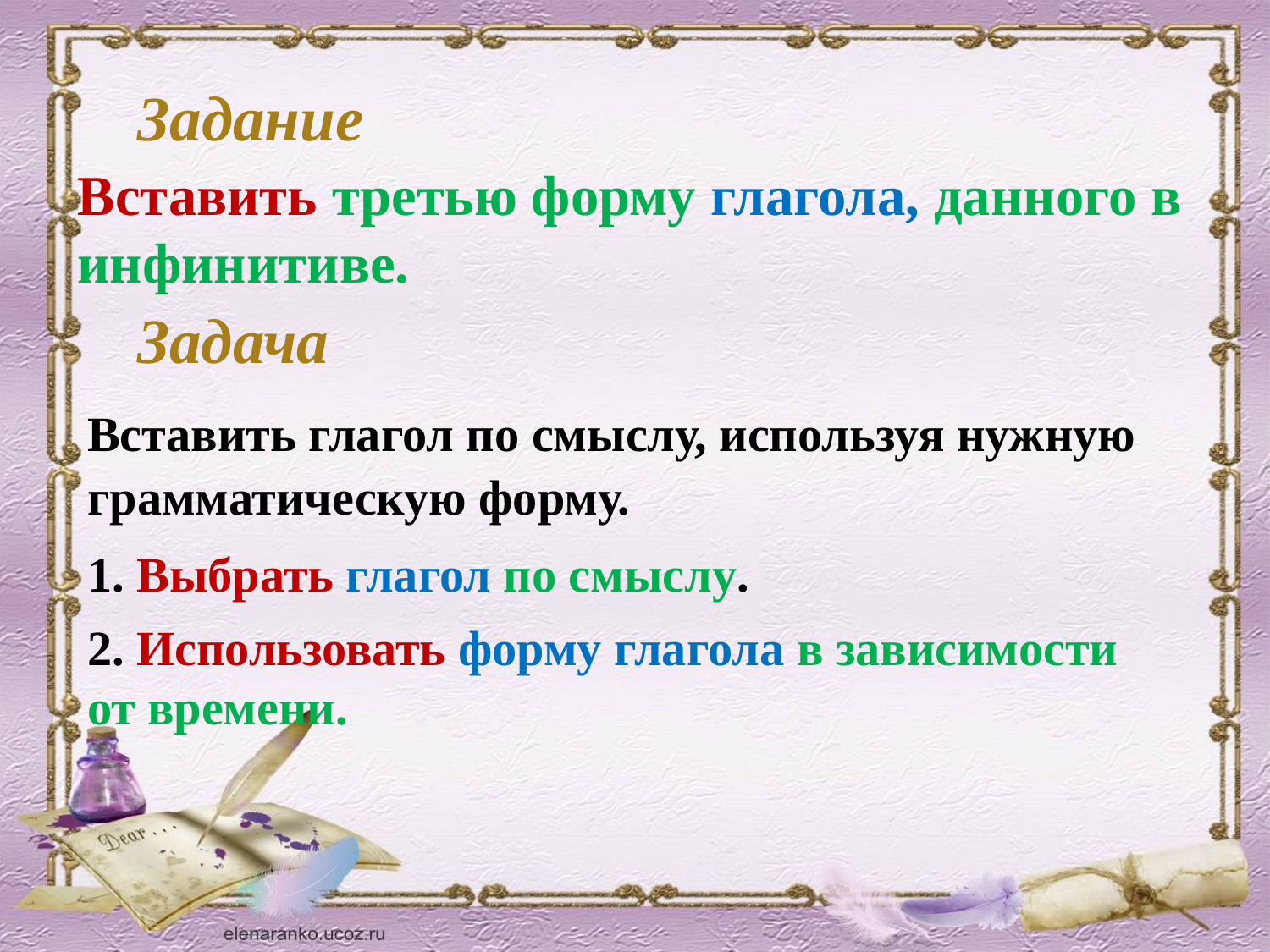

Задание
Вставить третью форму глагола, данного в инфинитиве.
Задача
Вставить глагол по смыслу, используя нужную грамматическую форму.
1. Выбрать глагол по смыслу.
2. Использовать форму глагола в зависимости от времени.